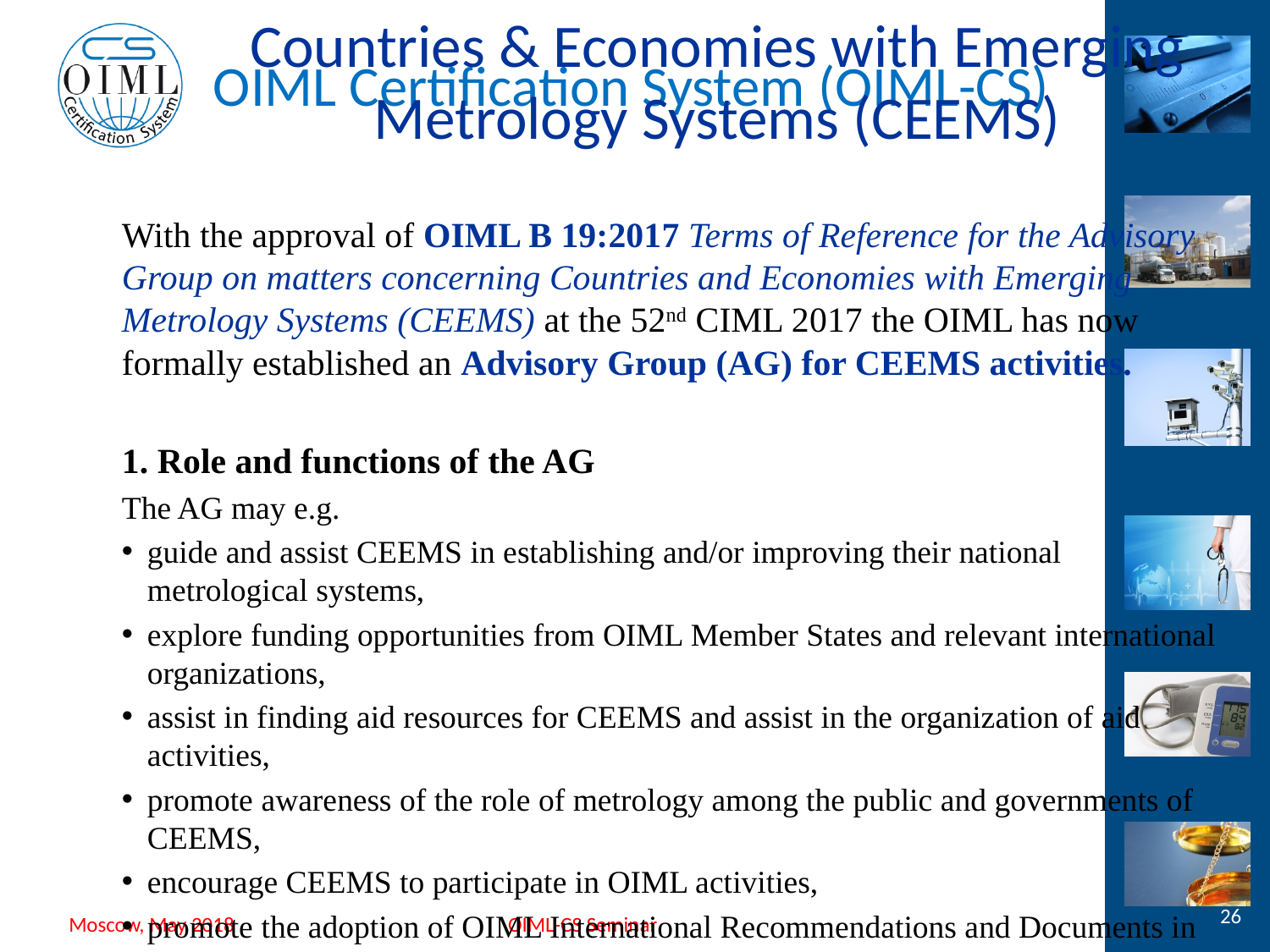

Countries & Economies with Emerging Metrology Systems (CEEMS)
With the approval of OIML B 19:2017 Terms of Reference for the Advisory Group on matters concerning Countries and Economies with Emerging Metrology Systems (CEEMS) at the 52nd CIML 2017 the OIML has now formally established an Advisory Group (AG) for CEEMS activities.

1. Role and functions of the AG
The AG may e.g.
guide and assist CEEMS in establishing and/or improving their national metrological systems,
explore funding opportunities from OIML Member States and relevant international
organizations,
assist in finding aid resources for CEEMS and assist in the organization of aid activities,
promote awareness of the role of metrology among the public and governments of CEEMS,
encourage CEEMS to participate in OIML activities,
promote the adoption of OIML International Recommendations and Documents in CEEMS,
 ...

26